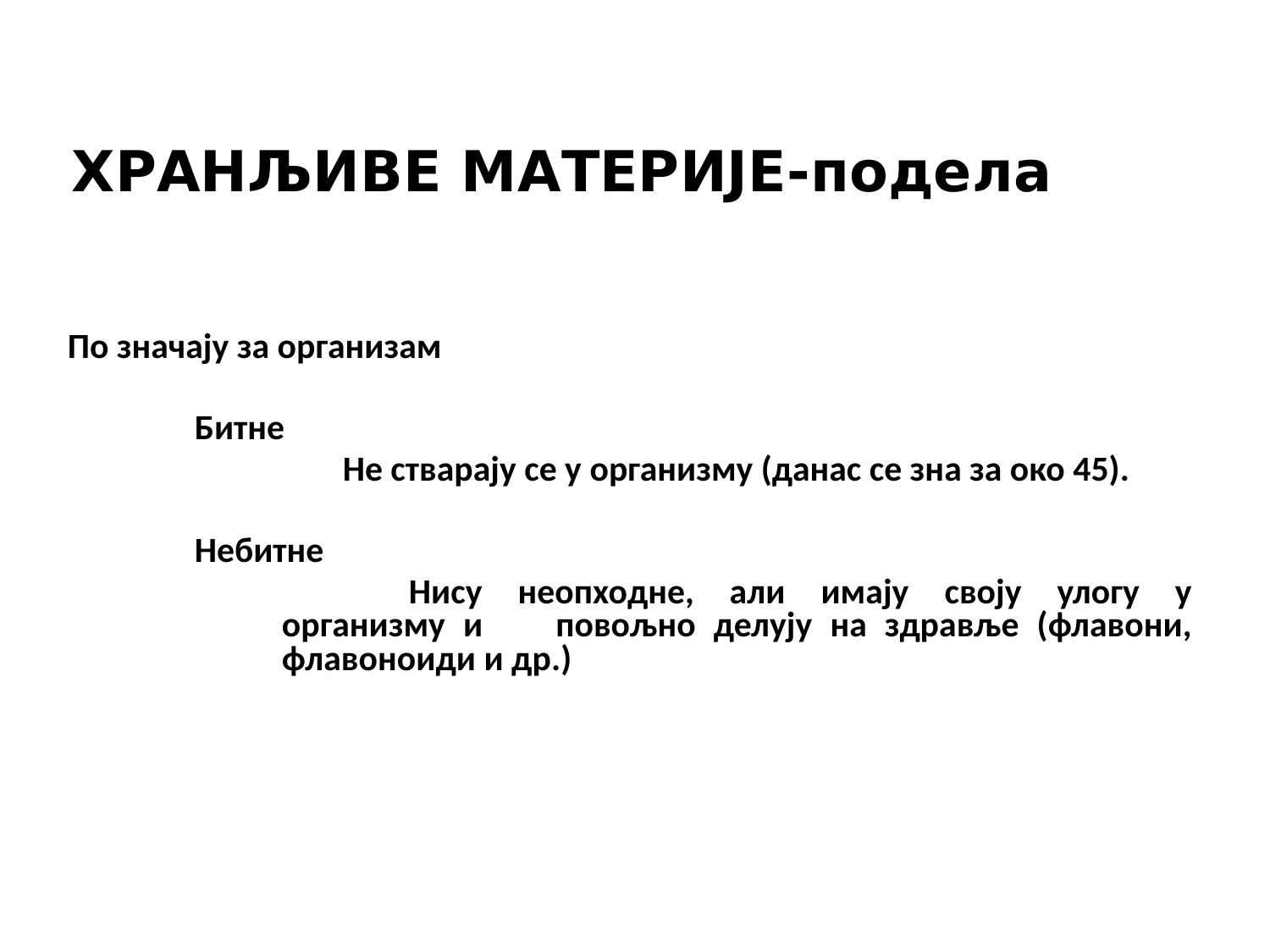

ХРАНЉИВЕ МАТЕРИЈЕ-подела

По значају за организам

Битне
		Не стварају се у организму (данас се зна за око 45).

Небитне
		Нису неопходне, али имају своју улогу у организму и 	повољно делују на здравље (флавони, флавоноиди и др.)